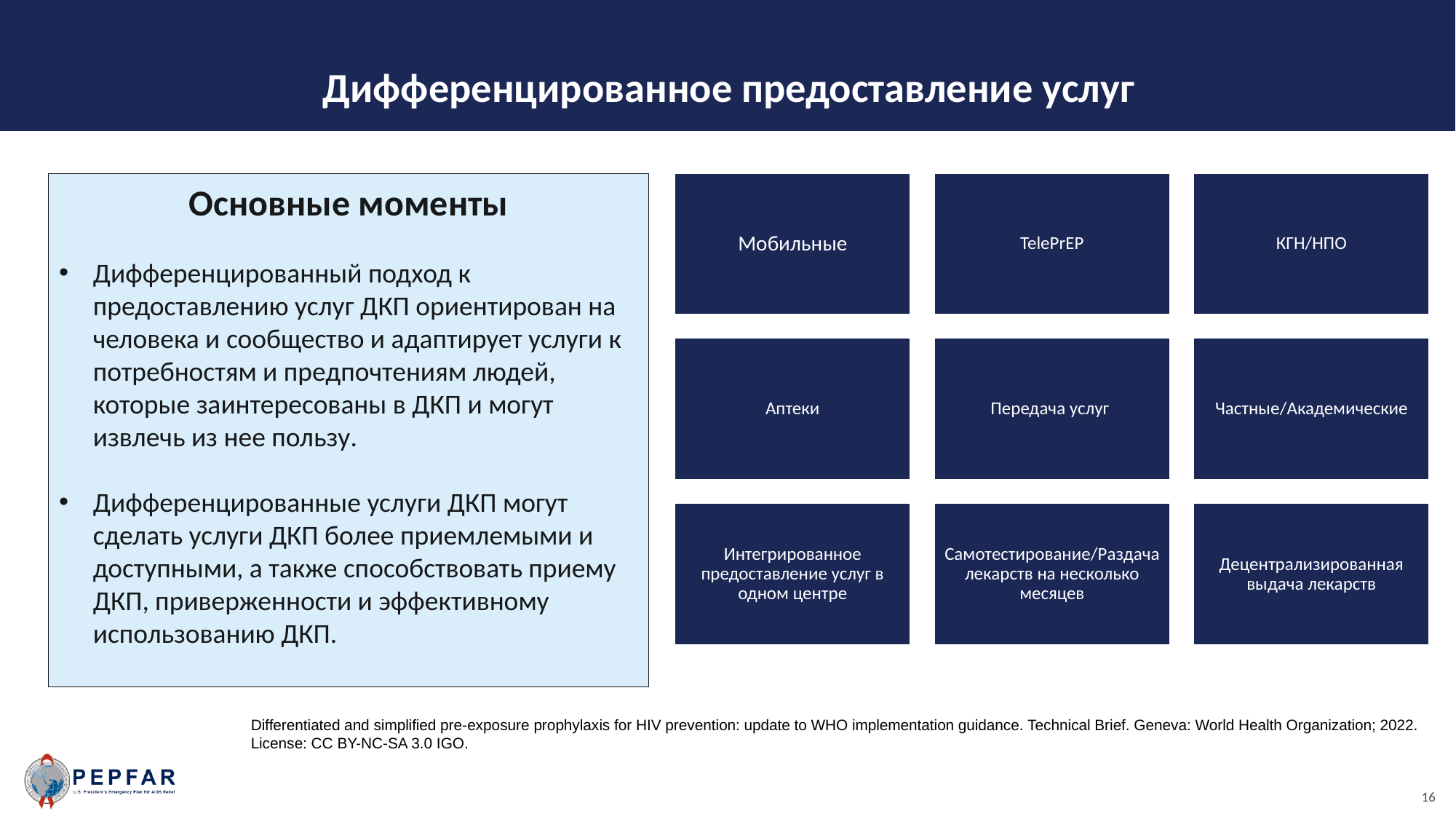

Дифференцированное предоставление услуг

Moбильные
TelePrEP
КГН/НПО
Аптеки
Передача услуг
Частные/Академические
Интегрированное предоставление услуг в одном центре
Самотестирование/Раздача лекарств на несколько месяцев
Децентрализированная выдача лекарств
Основные моменты

Дифференцированный подход к предоставлению услуг ДКП ориентирован на человека и сообщество и адаптирует услуги к потребностям и предпочтениям людей, которые заинтересованы в ДКП и могут извлечь из нее пользу.

Дифференцированные услуги ДКП могут сделать услуги ДКП более приемлемыми и доступными, а также способствовать приему ДКП, приверженности и эффективному использованию ДКП.

Differentiated and simplified pre-exposure prophylaxis for HIV prevention: update to WHO implementation guidance. Technical Brief. Geneva: World Health Organization; 2022. License: CC BY-NC-SA 3.0 IGO.